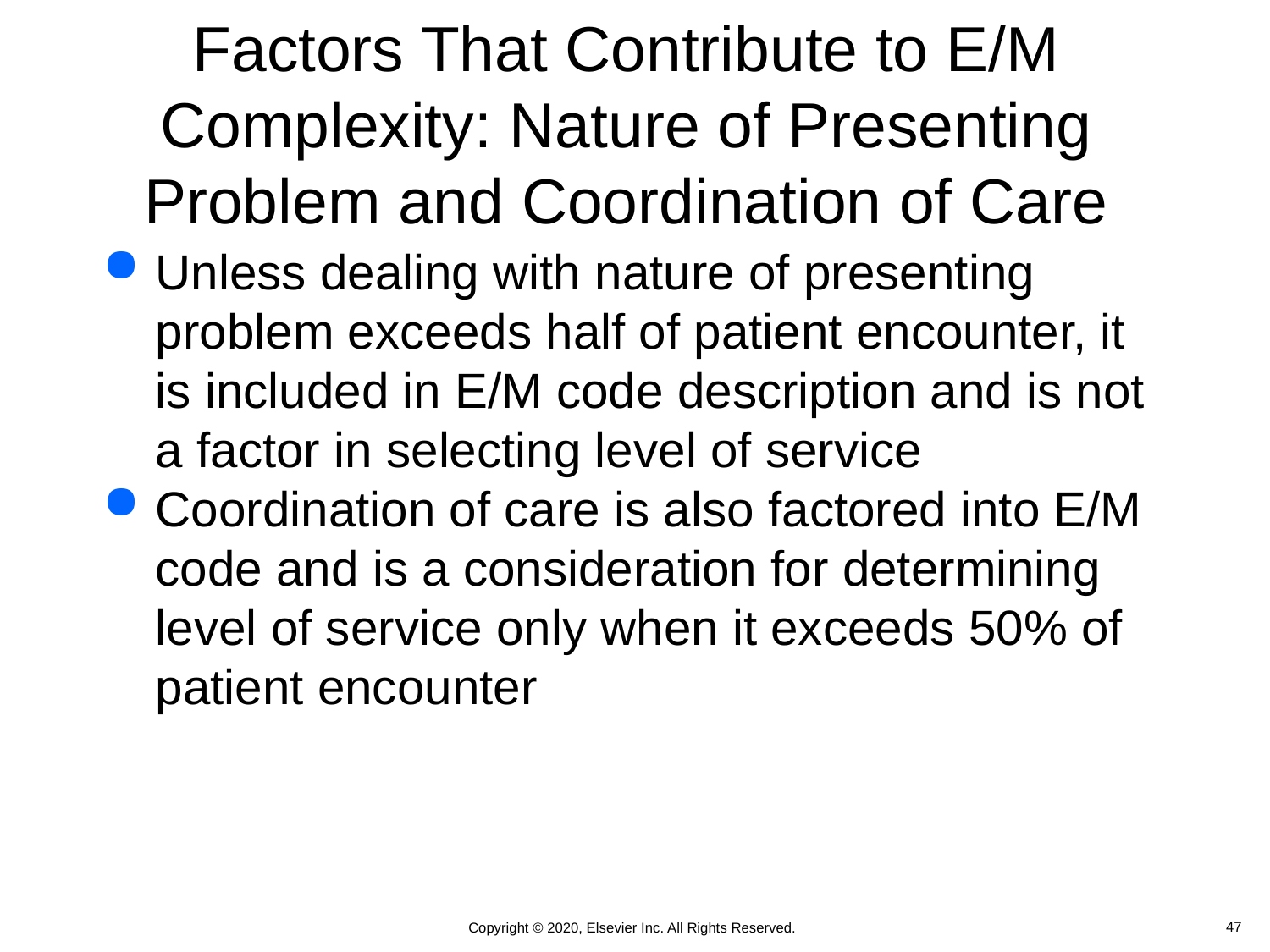

# Factors That Contribute to E/M Complexity: Nature of Presenting Problem and Coordination of Care
Unless dealing with nature of presenting problem exceeds half of patient encounter, it is included in E/M code description and is not a factor in selecting level of service
Coordination of care is also factored into E/M code and is a consideration for determining level of service only when it exceeds 50% of patient encounter
 47